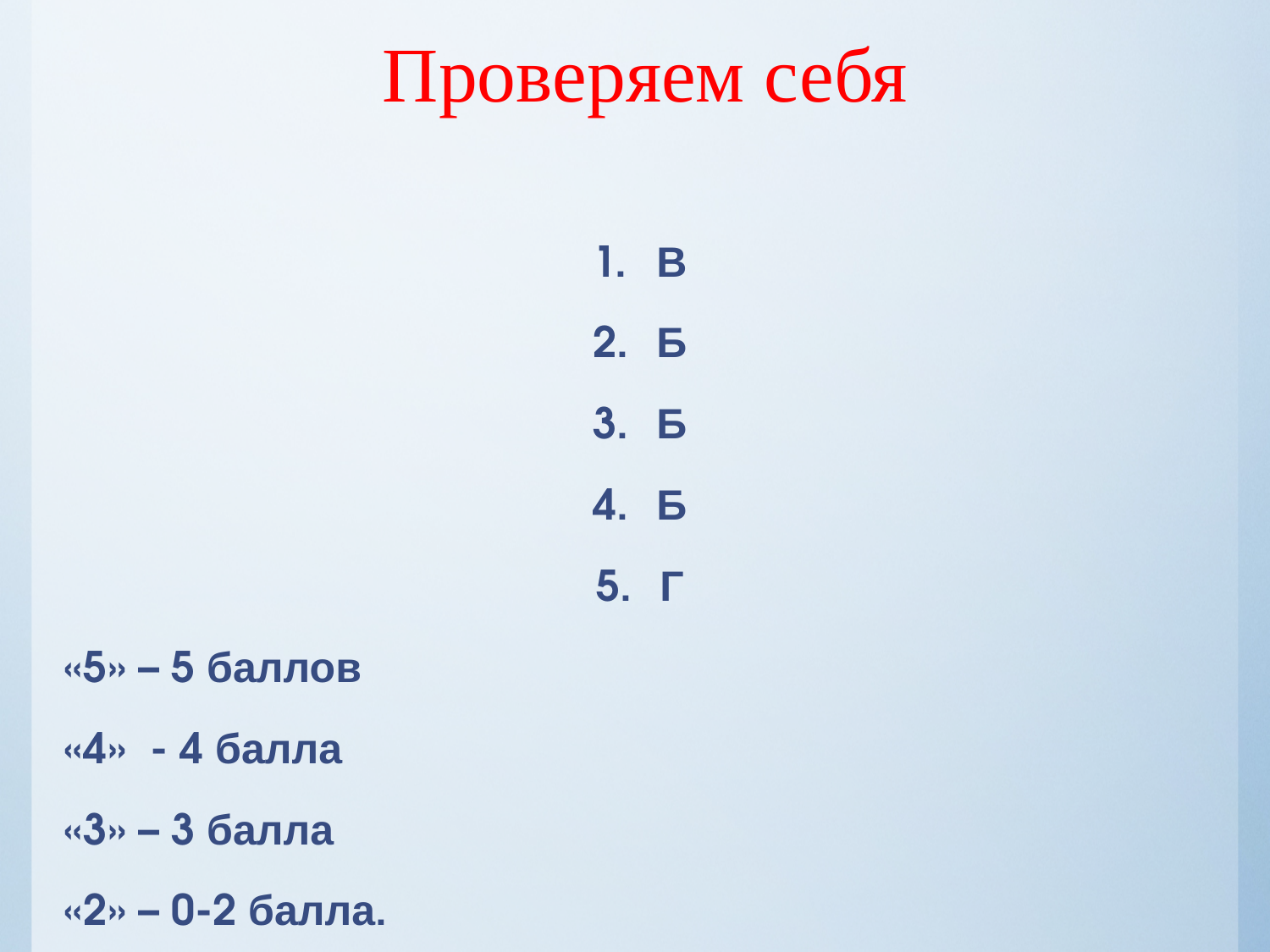

# Проверяем себя

В
Б
Б
Б
Г
 «5» – 5 баллов
 «4»  - 4 балла
 «3» – 3 балла
 «2» – 0-2 балла.